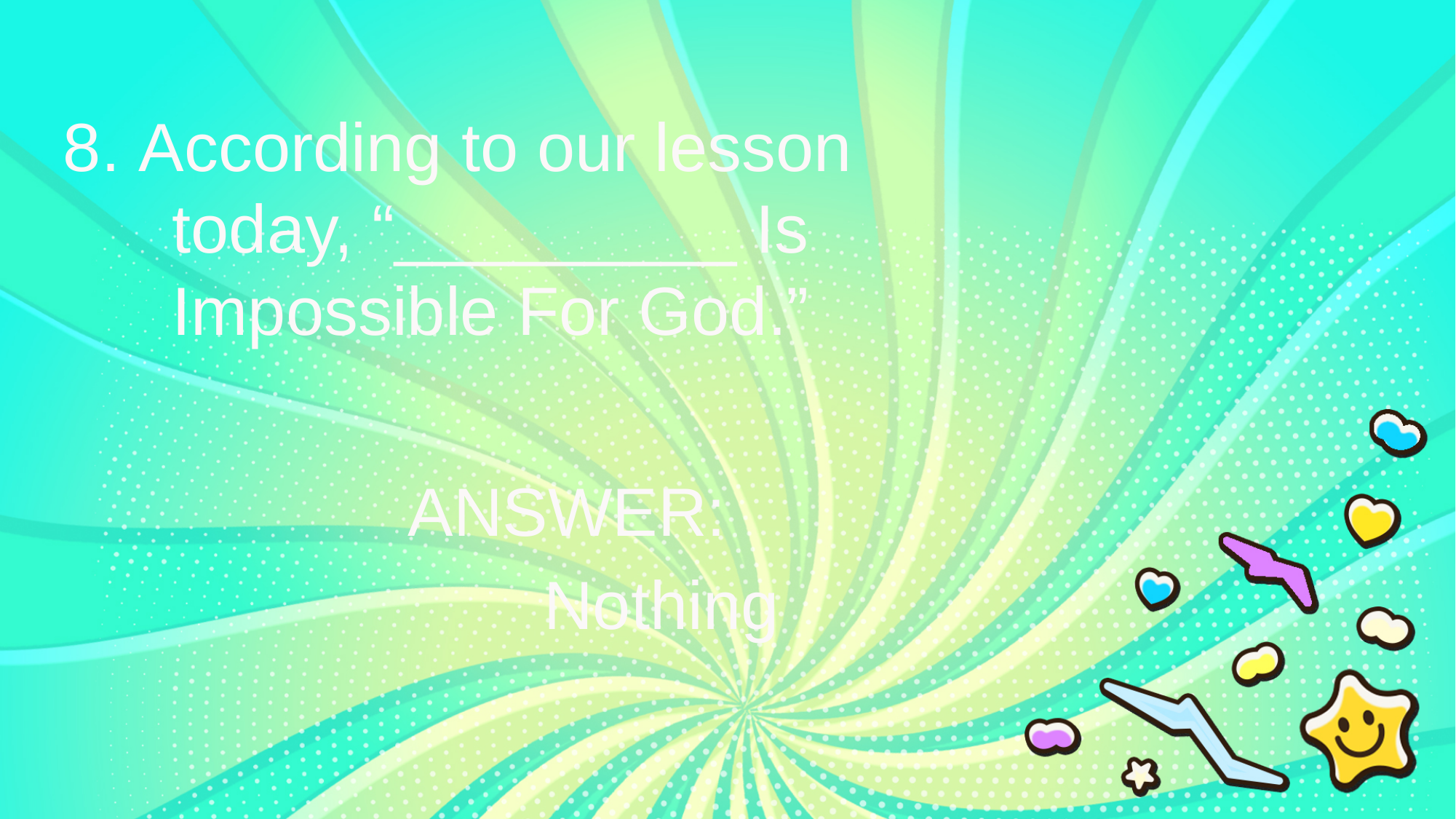

8. According to our lesson
	today, “_________ Is
	Impossible For God.”
ANSWER:
Nothing